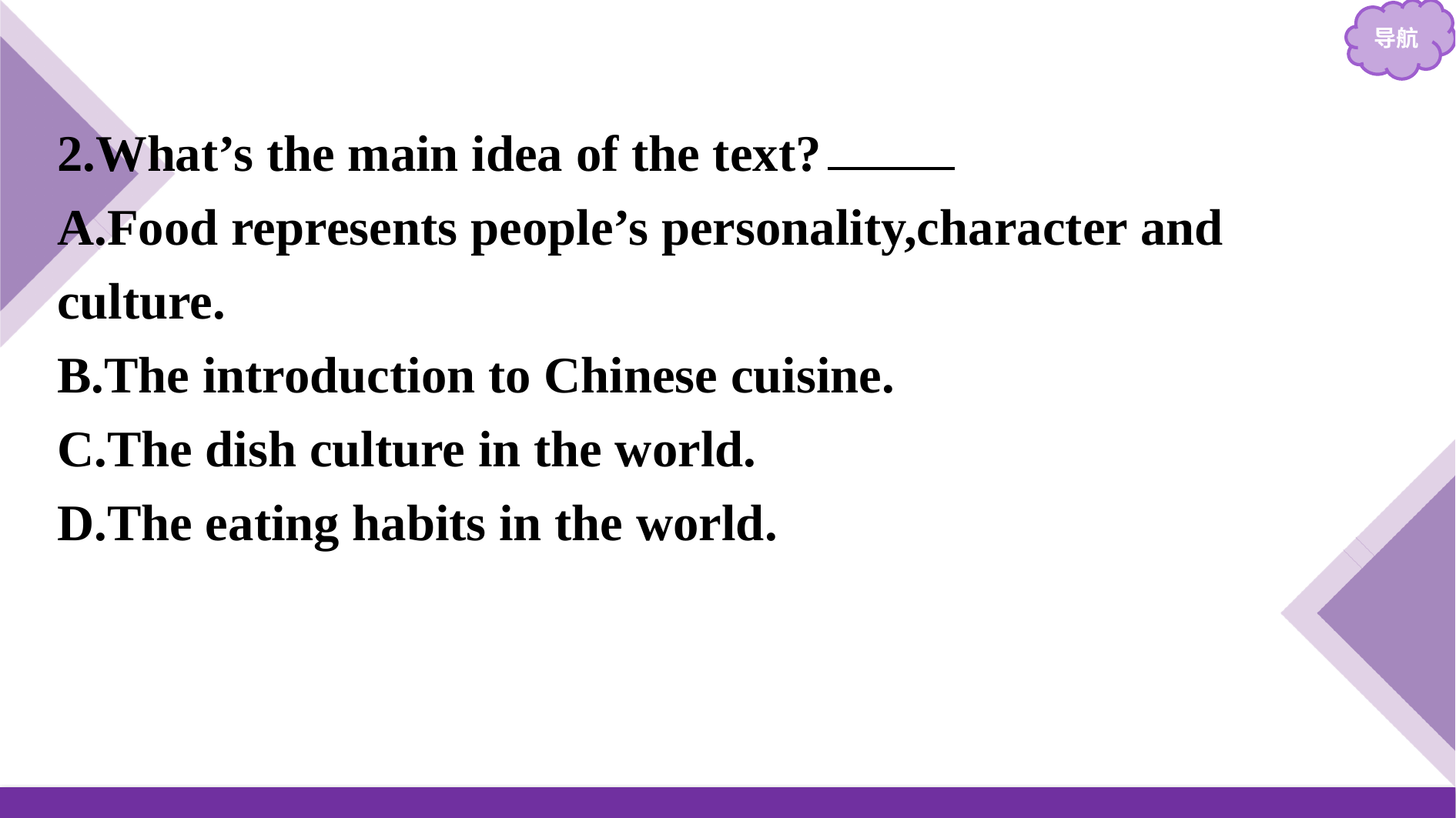

2.What’s the main idea of the text?　A
A.Food represents people’s personality,character and culture.
B.The introduction to Chinese cuisine.
C.The dish culture in the world.
D.The eating habits in the world.